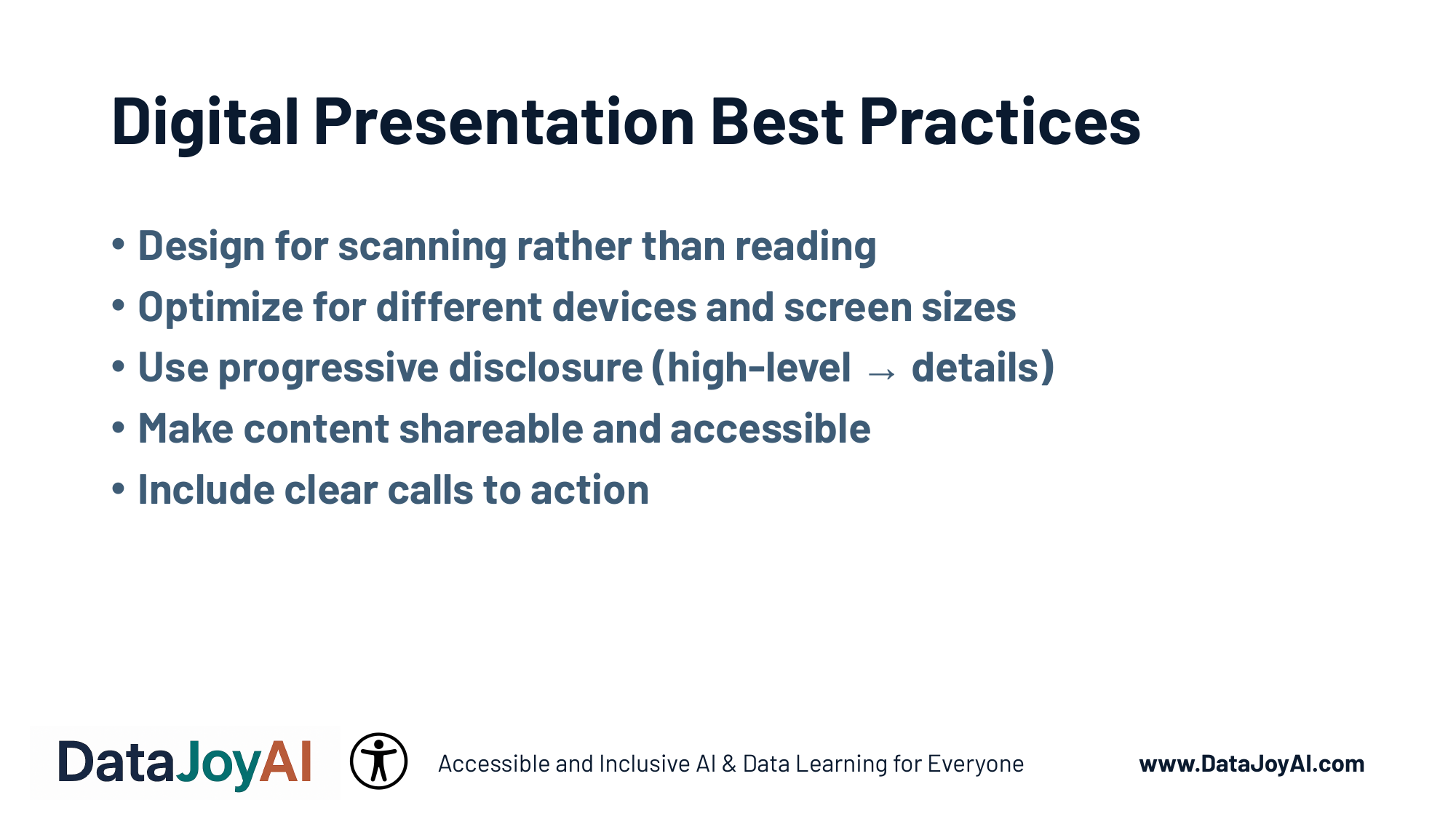

# Digital Presentation Best Practices
Design for scanning rather than reading
Optimize for different devices and screen sizes
Use progressive disclosure (high-level → details)
Make content shareable and accessible
Include clear calls to action